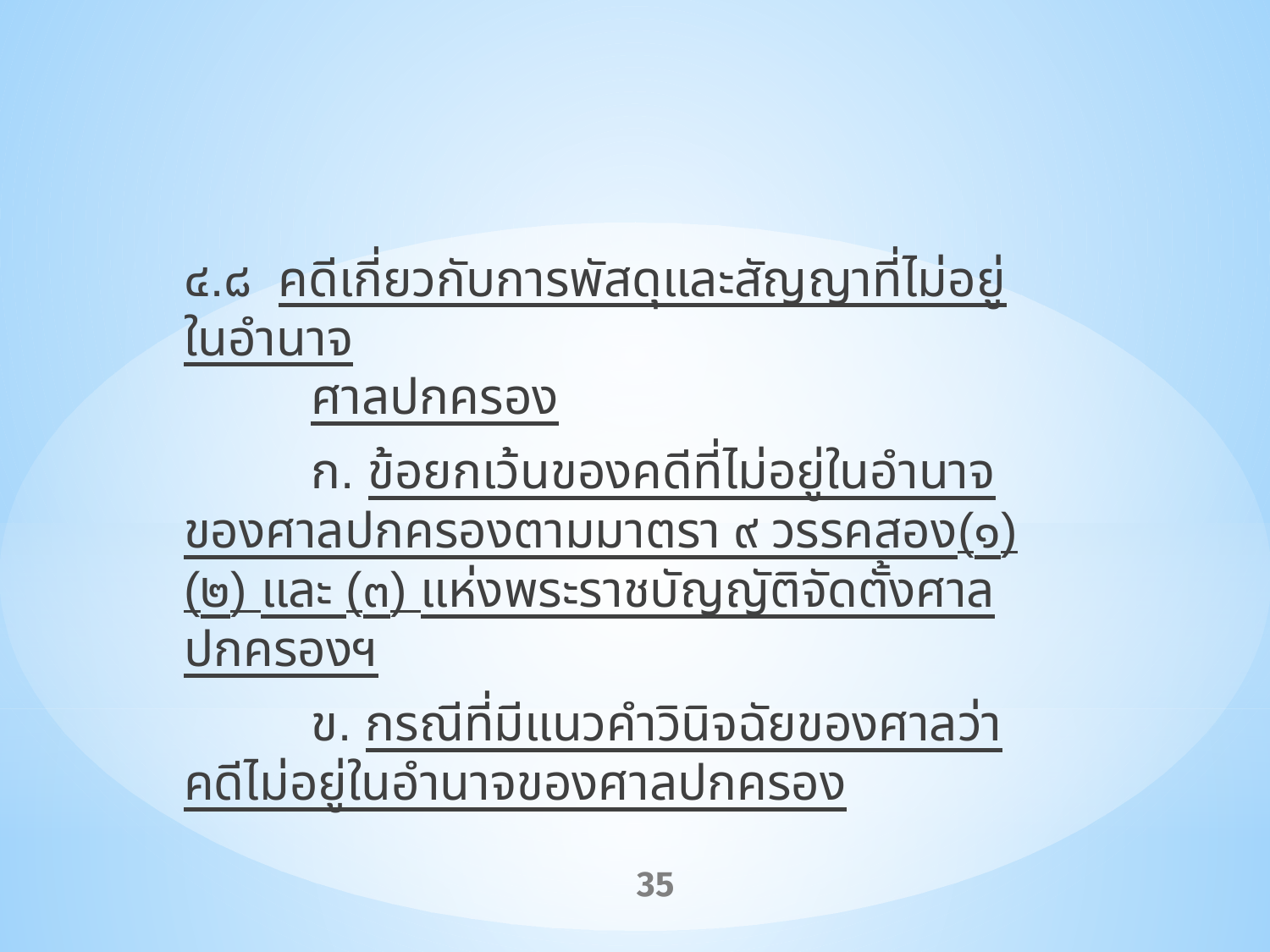

๔.๘  คดีเกี่ยวกับการพัสดุและสัญญาที่ไม่อยู่ในอำนาจ
	ศาลปกครอง
	ก. ข้อยกเว้นของคดีที่ไม่อยู่ในอำนาจของศาลปกครองตามมาตรา ๙ วรรคสอง(๑) (๒) และ (๓) แห่งพระราชบัญญัติจัดตั้งศาลปกครองฯ
	ข. กรณีที่มีแนวคำวินิจฉัยของศาลว่าคดีไม่อยู่ในอำนาจของศาลปกครอง
35